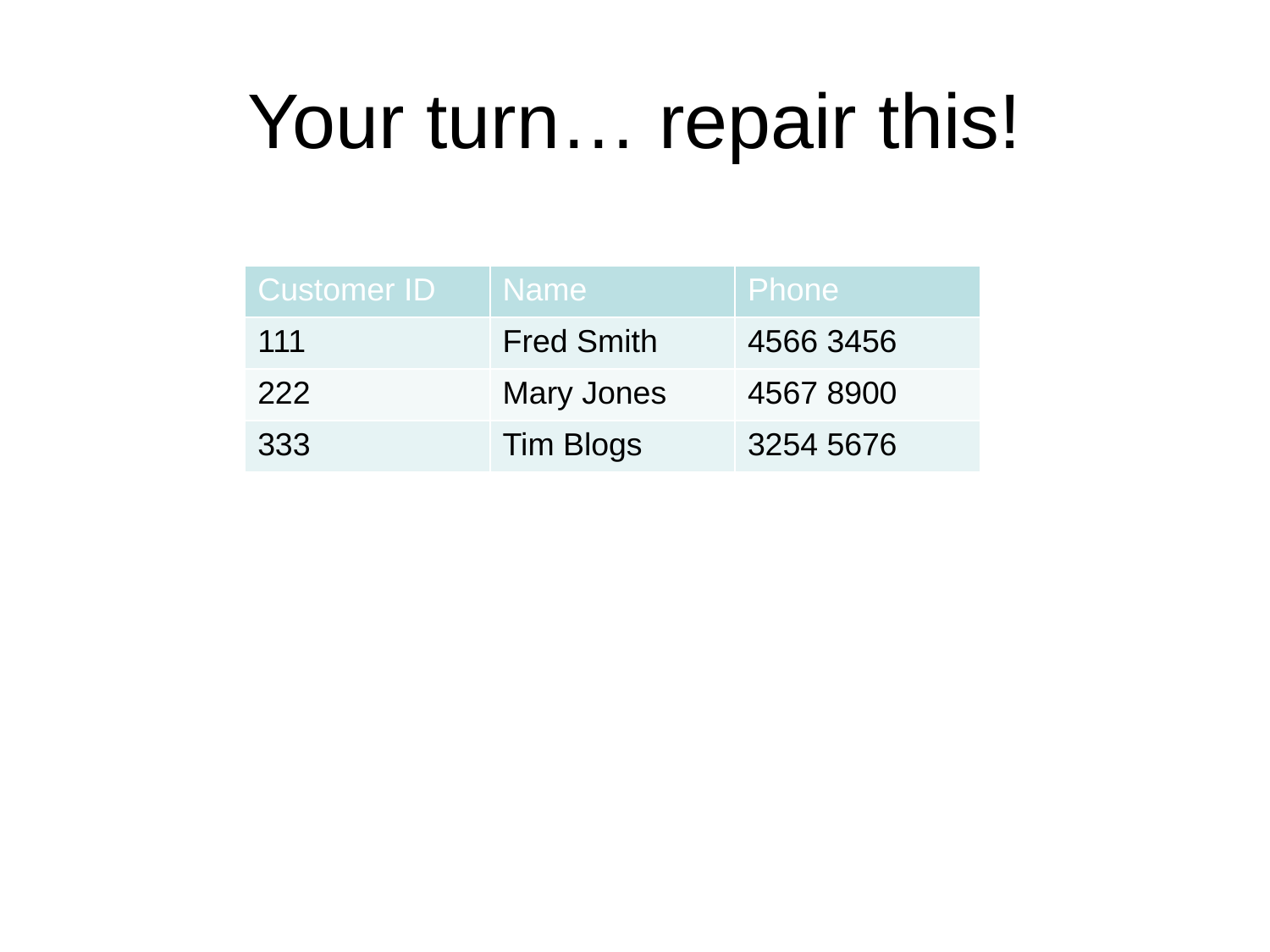

# Your turn… repair this!
| Customer ID | Name | Phone |
| --- | --- | --- |
| 111 | Fred Smith | 4566 3456 |
| 222 | Mary Jones | 4567 8900 |
| 333 | Tim Blogs | 3254 5676 |